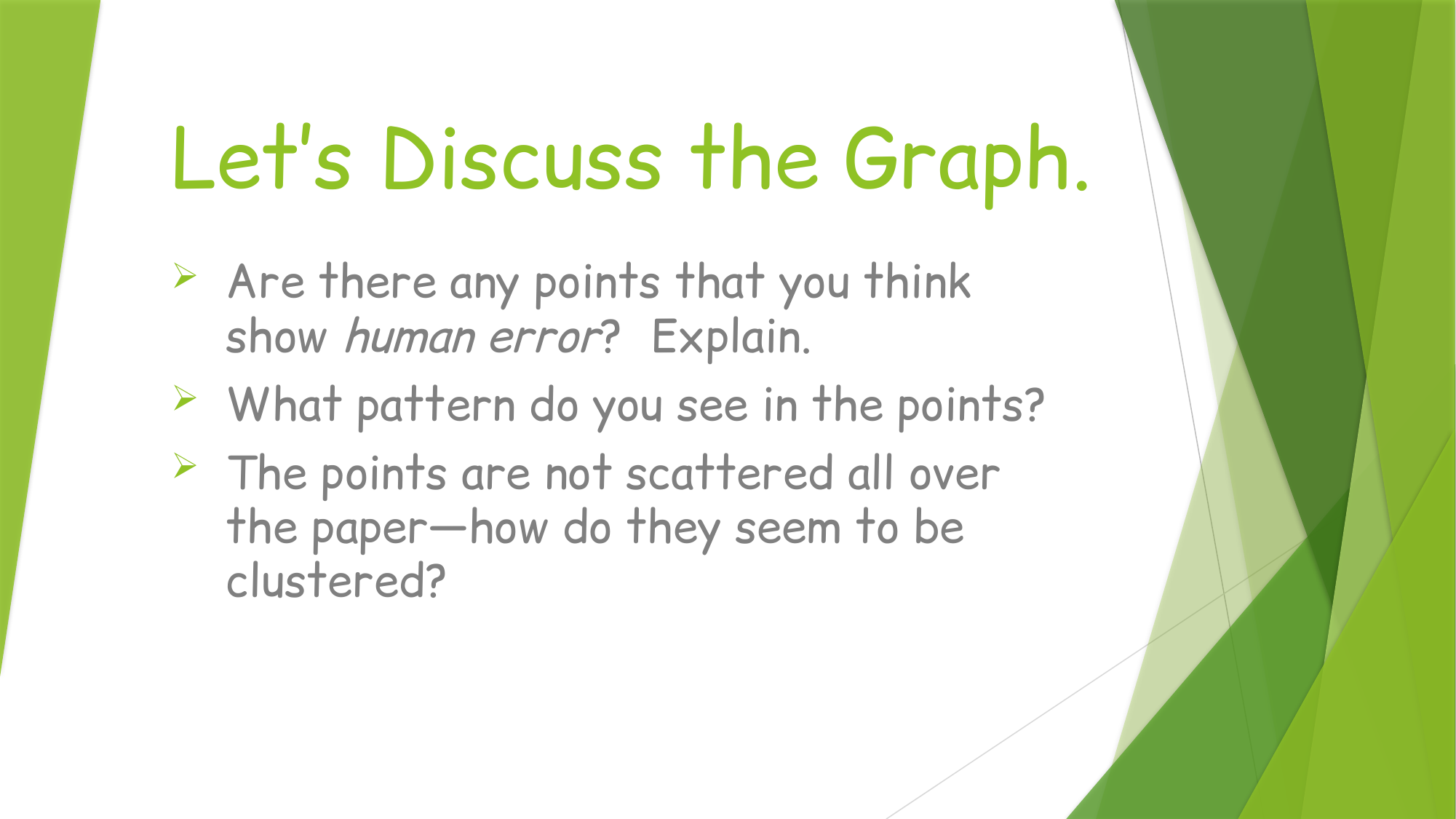

# Let’s Discuss the Graph.
Are there any points that you think show human error?  Explain.
What pattern do you see in the points?
The points are not scattered all over the paper—how do they seem to be clustered?